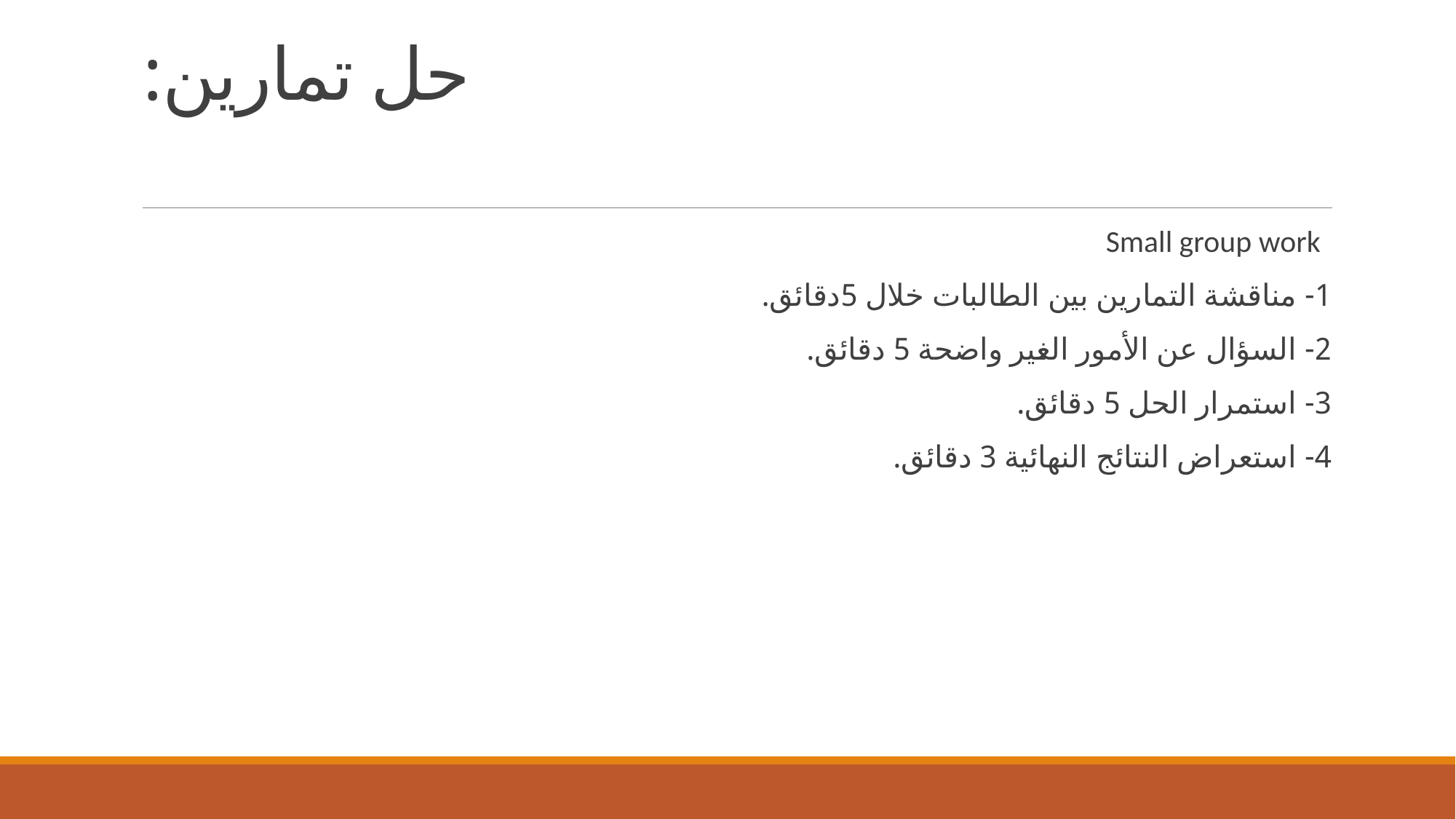

# حل تمارين:
Small group work
1- مناقشة التمارين بين الطالبات خلال 5دقائق.
2- السؤال عن الأمور الغير واضحة 5 دقائق.
3- استمرار الحل 5 دقائق.
4- استعراض النتائج النهائية 3 دقائق.